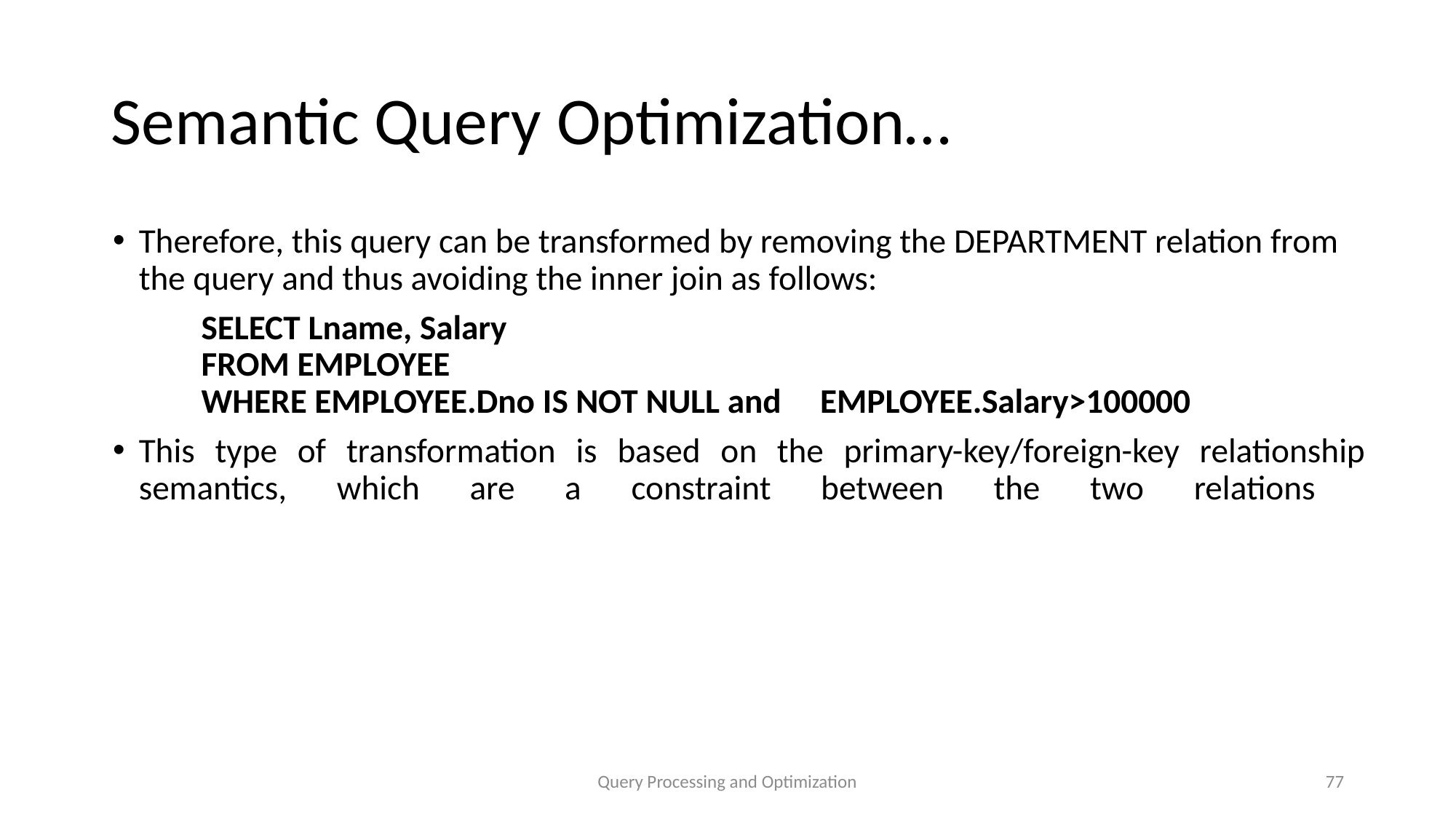

# Semantic Query Optimization…
Therefore, this query can be transformed by removing the DEPARTMENT relation from the query and thus avoiding the inner join as follows:
	SELECT Lname, Salary
	FROM EMPLOYEE
	WHERE EMPLOYEE.Dno IS NOT NULL and 	EMPLOYEE.Salary>100000
This type of transformation is based on the primary-key/foreign-key relationship
semantics, which are a constraint between the two relations
Query Processing and Optimization
77